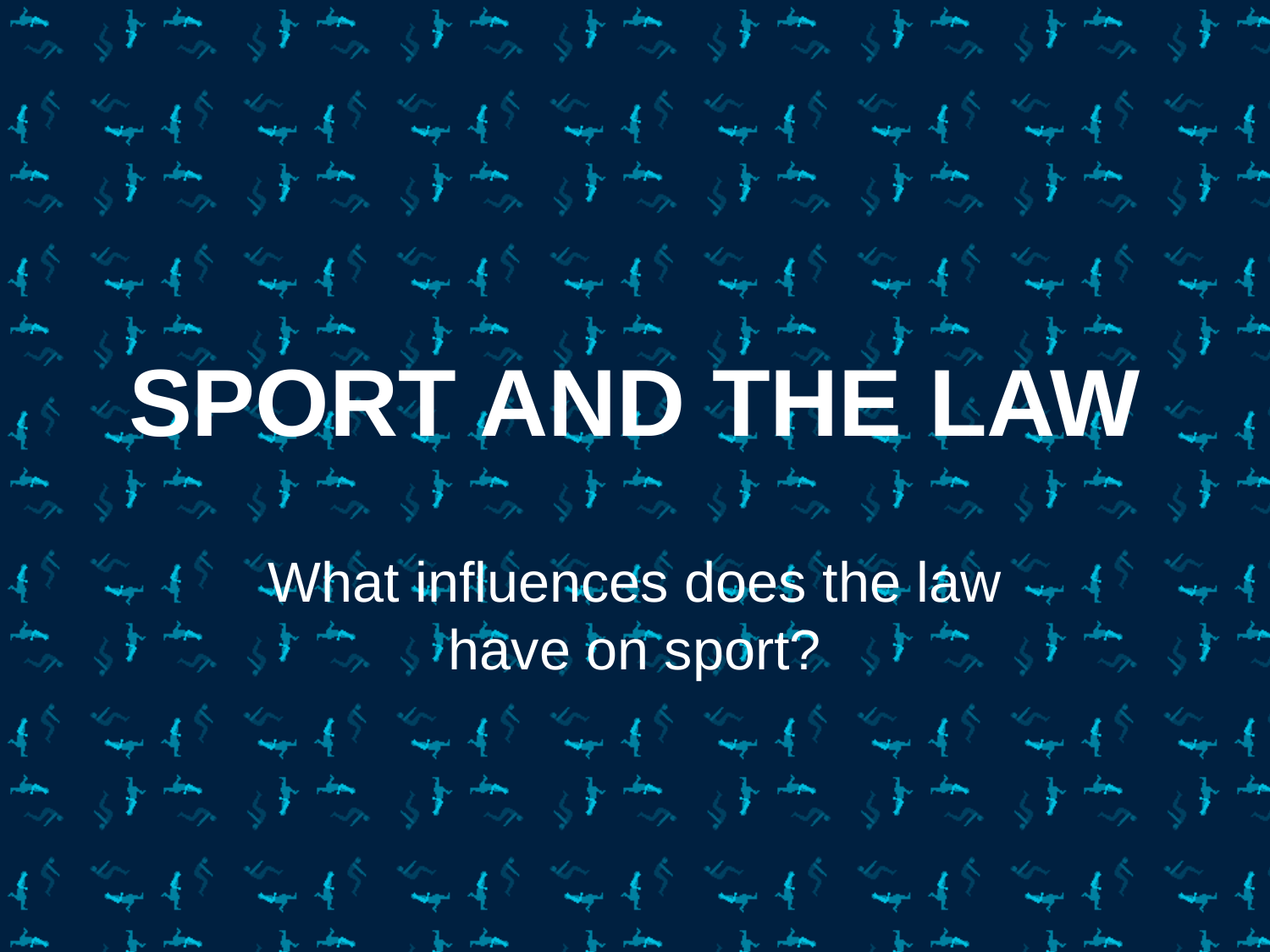

# SPORT AND THE LAW
What influences does the law have on sport?